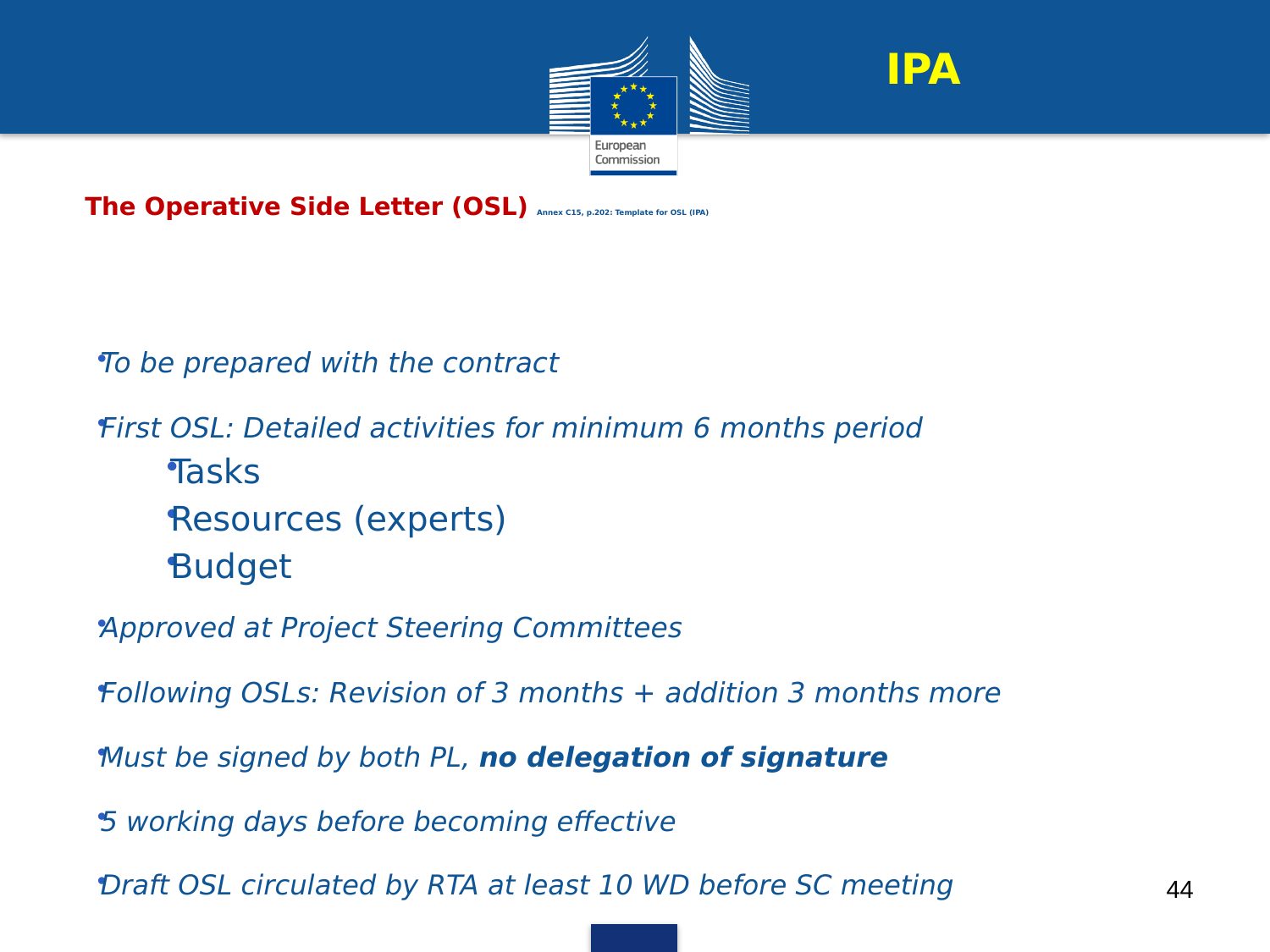

IPA
# The Operative Side Letter (OSL) Annex C15, p.202: Template for OSL (IPA)

To be prepared with the contract

First OSL: Detailed activities for minimum 6 months period
Tasks
Resources (experts)
Budget

Approved at Project Steering Committees

Following OSLs: Revision of 3 months + addition 3 months more

Must be signed by both PL, no delegation of signature

5 working days before becoming effective

Draft OSL circulated by RTA at least 10 WD before SC meeting

44